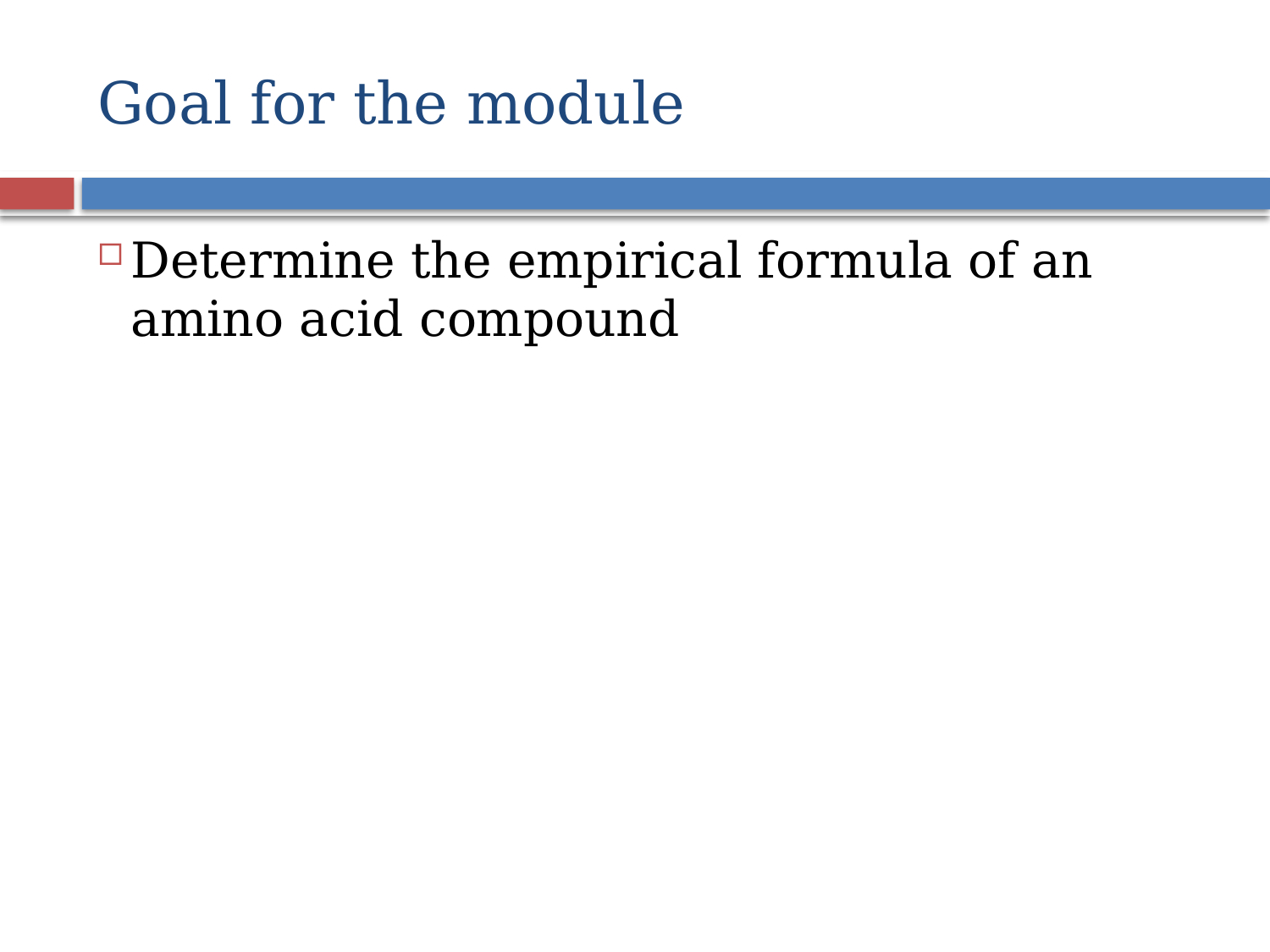

# Goal for the module
Determine the empirical formula of an amino acid compound